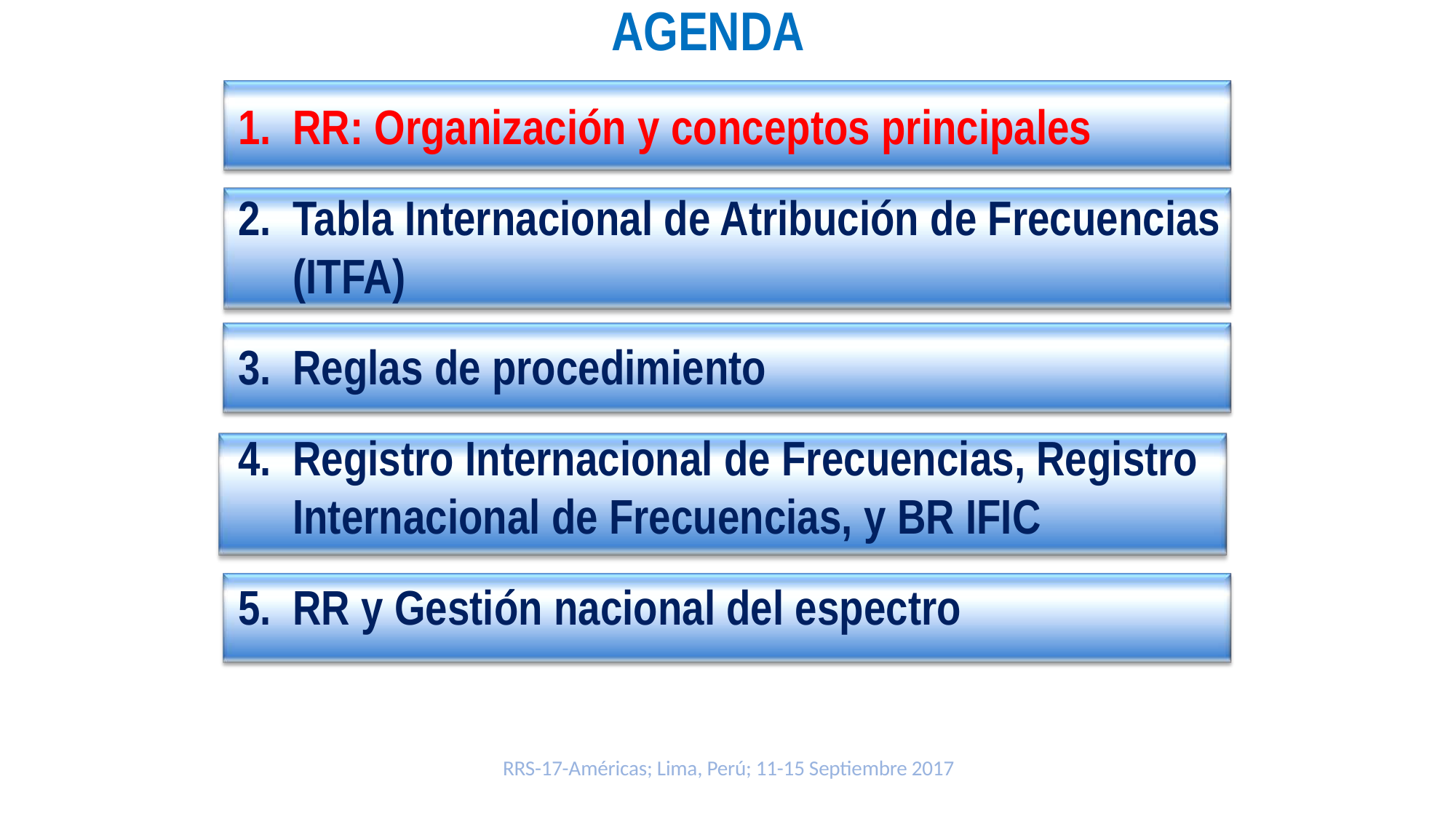

AGENDA

RR: Organización y conceptos principales

Tabla Internacional de Atribución de Frecuencias (ITFA)

Reglas de procedimiento

Registro Internacional de Frecuencias, Registro Internacional de Frecuencias, y BR IFIC

RR y Gestión nacional del espectro

RRS-17-Américas; Lima, Perú; 11-15 Septiembre 2017